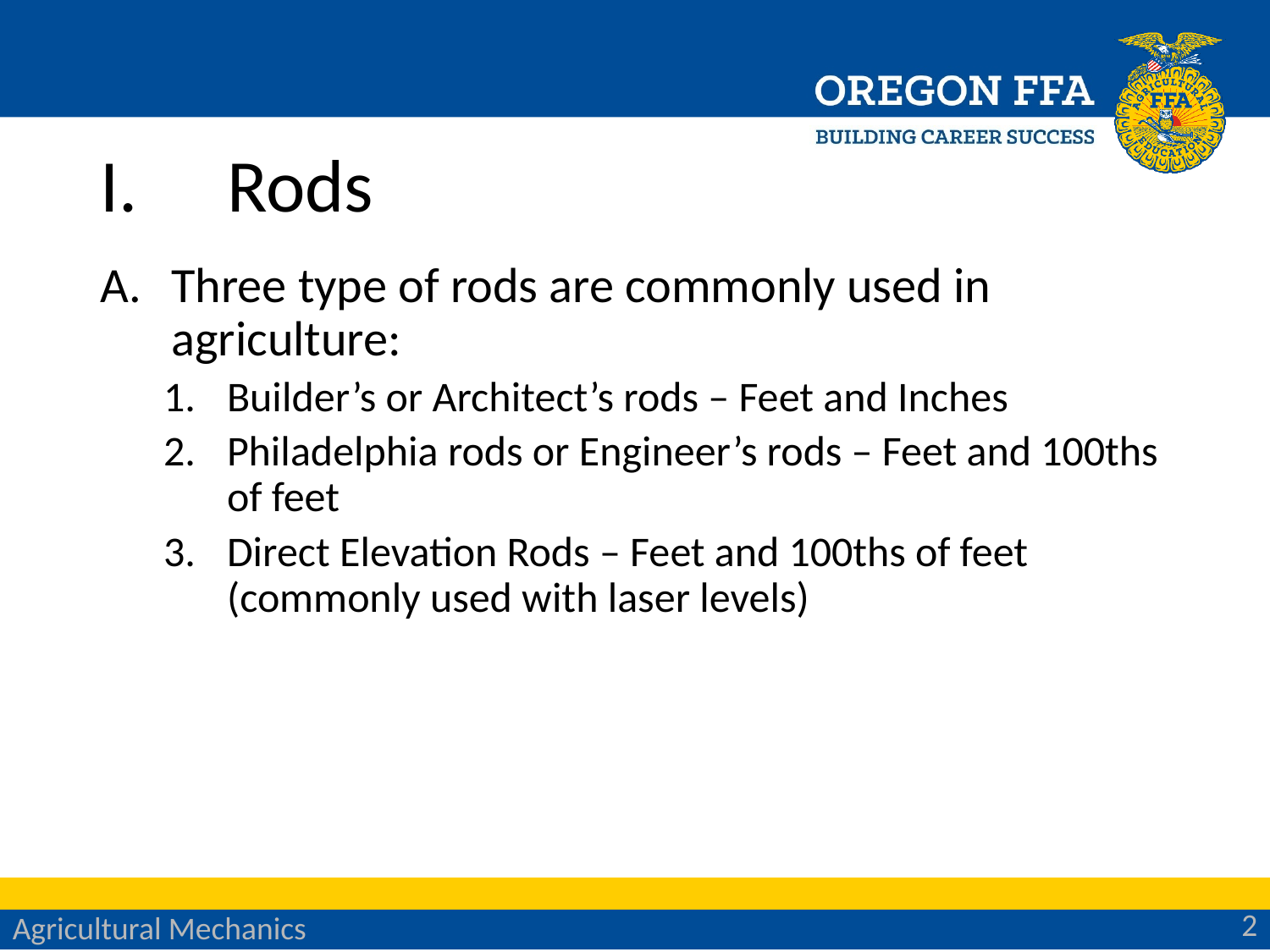

# Rods
Three type of rods are commonly used in agriculture:
Builder’s or Architect’s rods – Feet and Inches
Philadelphia rods or Engineer’s rods – Feet and 100ths of feet
Direct Elevation Rods – Feet and 100ths of feet (commonly used with laser levels)
2
Agricultural Mechanics